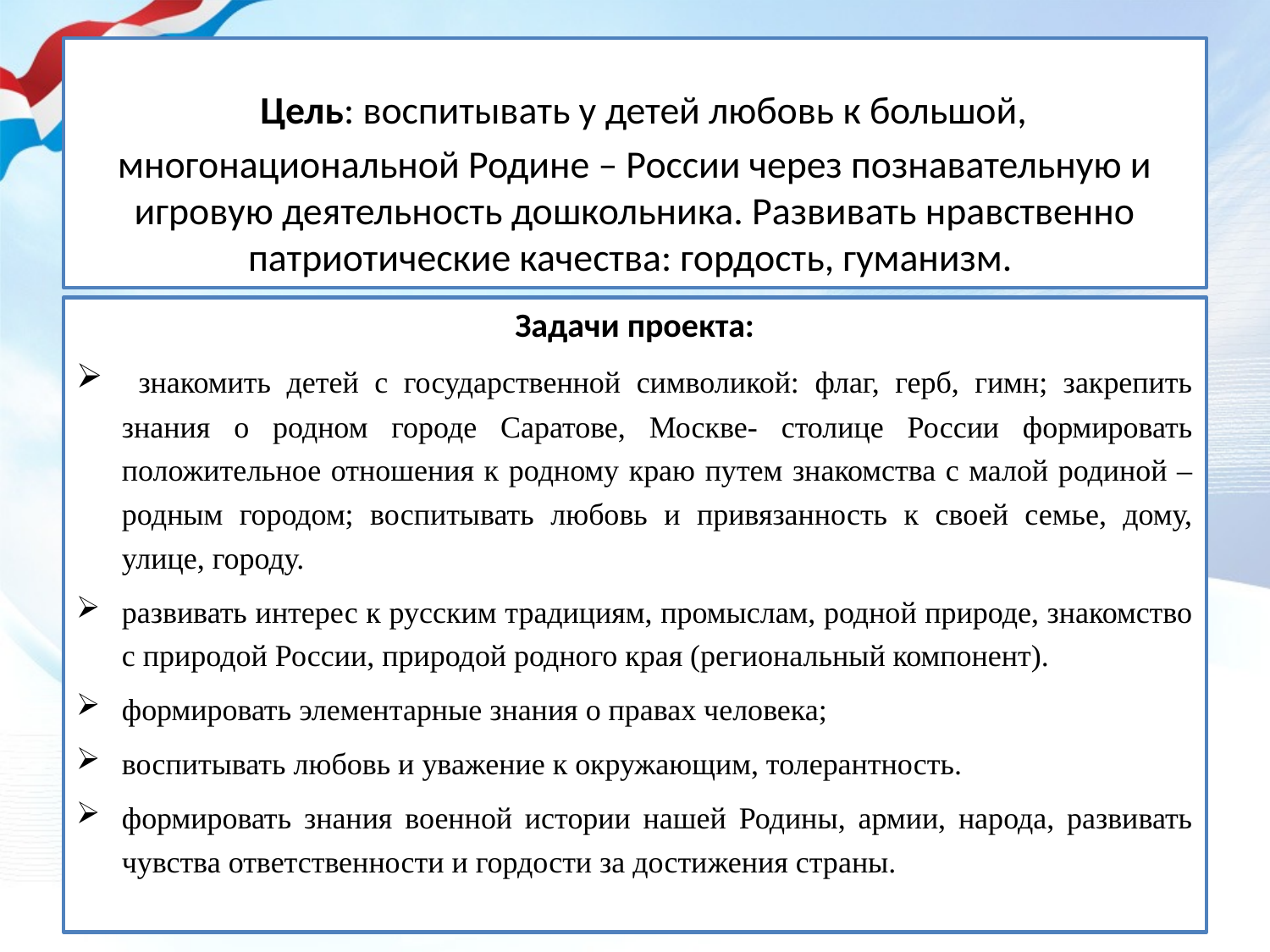

# Цель: воспитывать у детей любовь к большой, многонациональной Родине – России через познавательную и игровую деятельность дошкольника. Развивать нравственно патриотические качества: гордость, гуманизм.
 Задачи проекта:
 знакомить детей с государственной символикой: флаг, герб, гимн; закрепить знания о родном городе Саратове, Москве- столице России формировать положительное отношения к родному краю путем знакомства с малой родиной – родным городом; воспитывать любовь и привязанность к своей семье, дому, улице, городу.
развивать интерес к русским традициям, промыслам, родной природе, знакомство с природой России, природой родного края (региональный компонент).
формировать элементарные знания о правах человека;
воспитывать любовь и уважение к окружающим, толерантность.
формировать знания военной истории нашей Родины, армии, народа, развивать чувства ответственности и гордости за достижения страны.